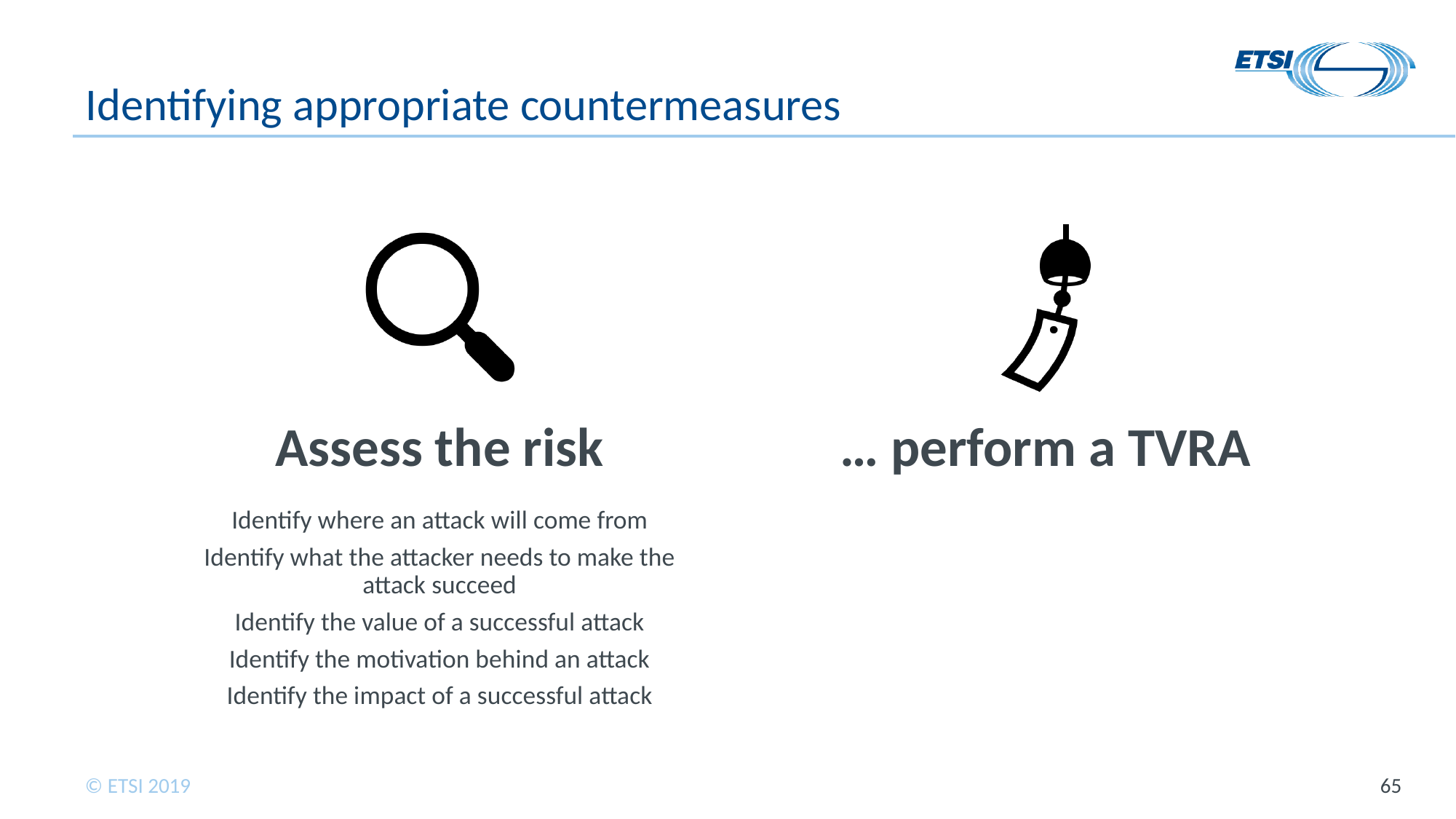

# Identifying appropriate countermeasures
Assess the risk
Identify where an attack will come from
Identify what the attacker needs to make the attack succeed
Identify the value of a successful attack
Identify the motivation behind an attack
Identify the impact of a successful attack
… perform a TVRA